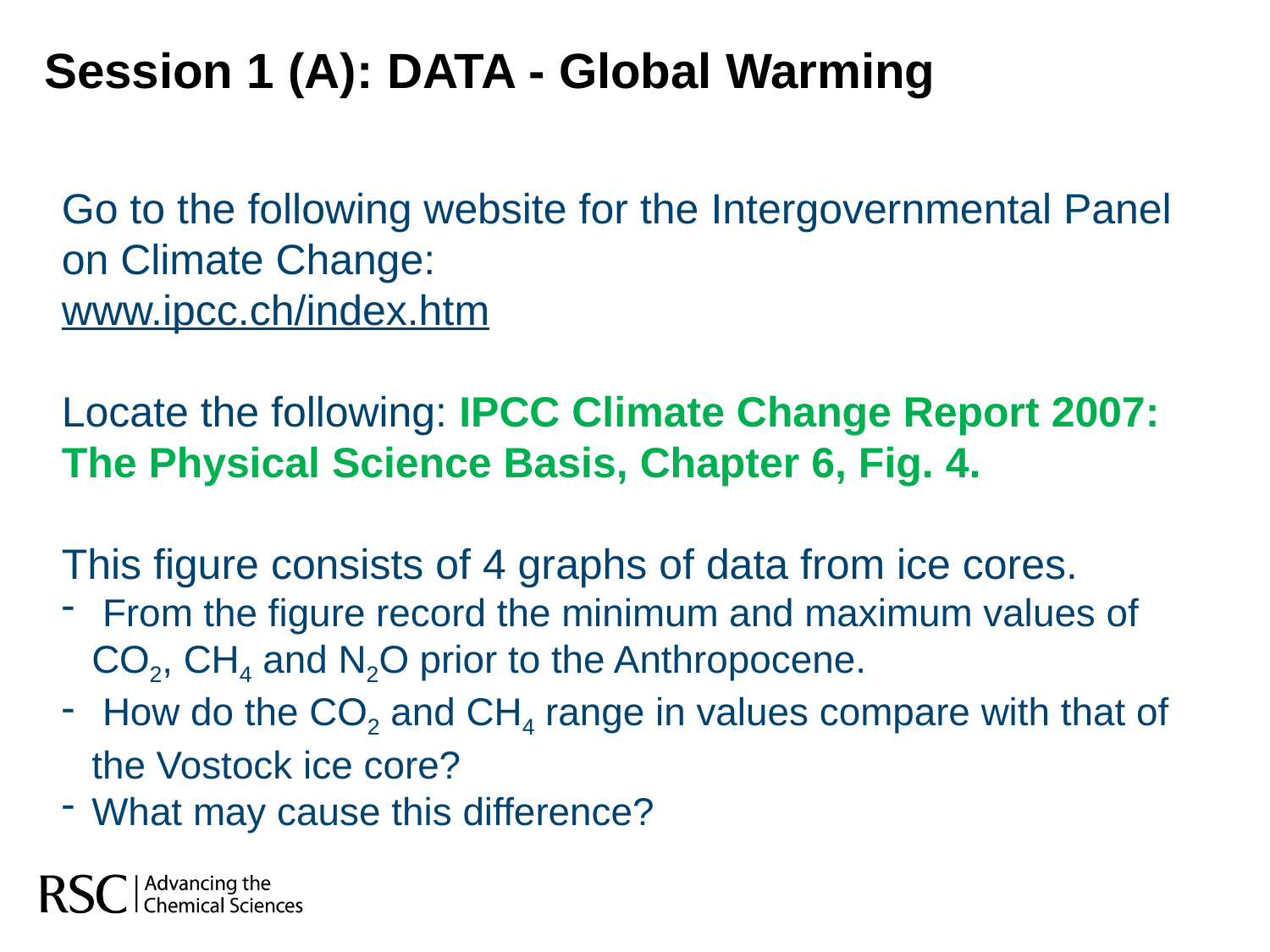

Session 1 (A): DATA - Global Warming
Go to the following website for the Intergovernmental Panel on Climate Change:
www.ipcc.ch/index.htm

Locate the following: IPCC Climate Change Report 2007: The Physical Science Basis, Chapter 6, Fig. 4.

This figure consists of 4 graphs of data from ice cores.
 From the figure record the minimum and maximum values of CO2, CH4 and N2O prior to the Anthropocene.
 How do the CO2 and CH4 range in values compare with that of the Vostock ice core?
What may cause this difference?